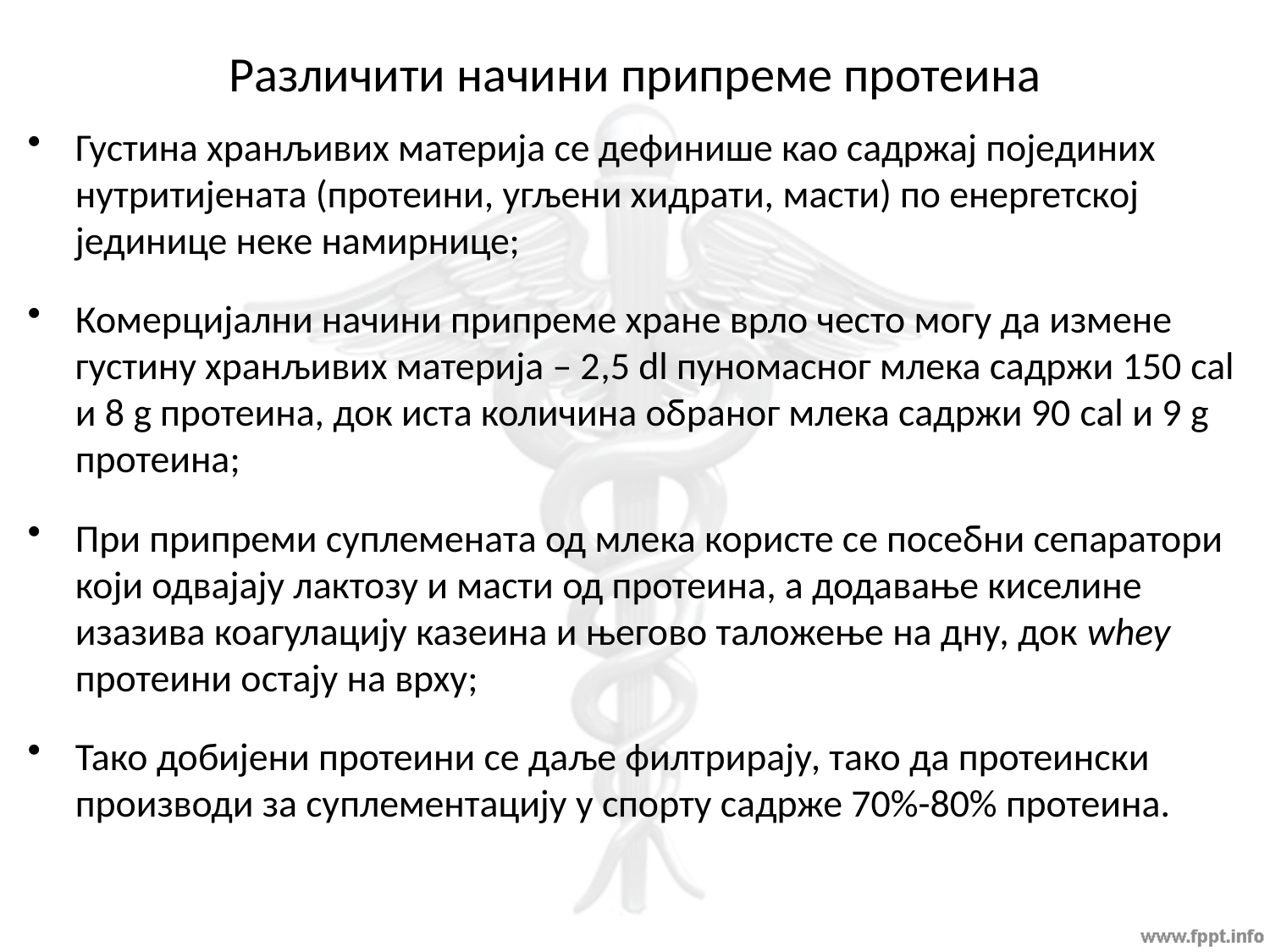

# Различити начини припреме протеина
Густина хранљивих материја се дефинише као садржај појединих нутритијената (протеини, угљени хидрати, масти) по енергетској јединице неке намирнице;

Комерцијални начини припреме хране врло често могу да измене густину хранљивих материја – 2,5 dl пуномасног млека садржи 150 cal и 8 g протеина, док иста количина обраног млека садржи 90 cal и 9 g протеина;

При припреми суплемената од млека користе се посебни сепаратори који одвајају лактозу и масти од протеина, а додавање киселине изазива коагулацију казеина и његово таложење на дну, док whey протеини остају на врху;

Тако добијени протеини се даље филтрирају, тако да протеински производи за суплементацију у спорту садрже 70%-80% протеина.